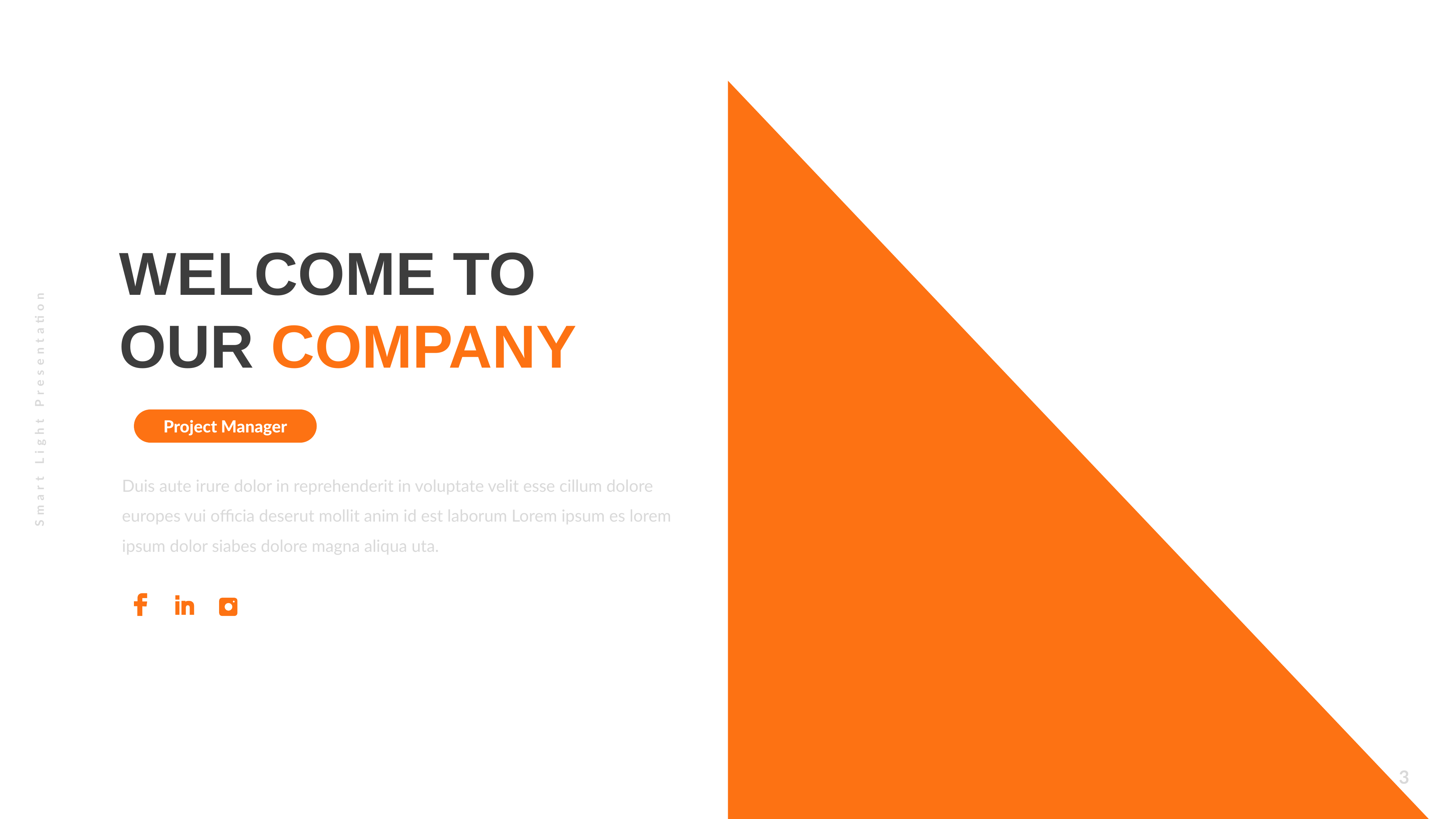

WELCOME TO
OUR COMPANY
Project Manager
Duis aute irure dolor in reprehenderit in voluptate velit esse cillum dolore europes vui officia deserut mollit anim id est laborum Lorem ipsum es lorem ipsum dolor siabes dolore magna aliqua uta.

Credit : Image by pngkey.com